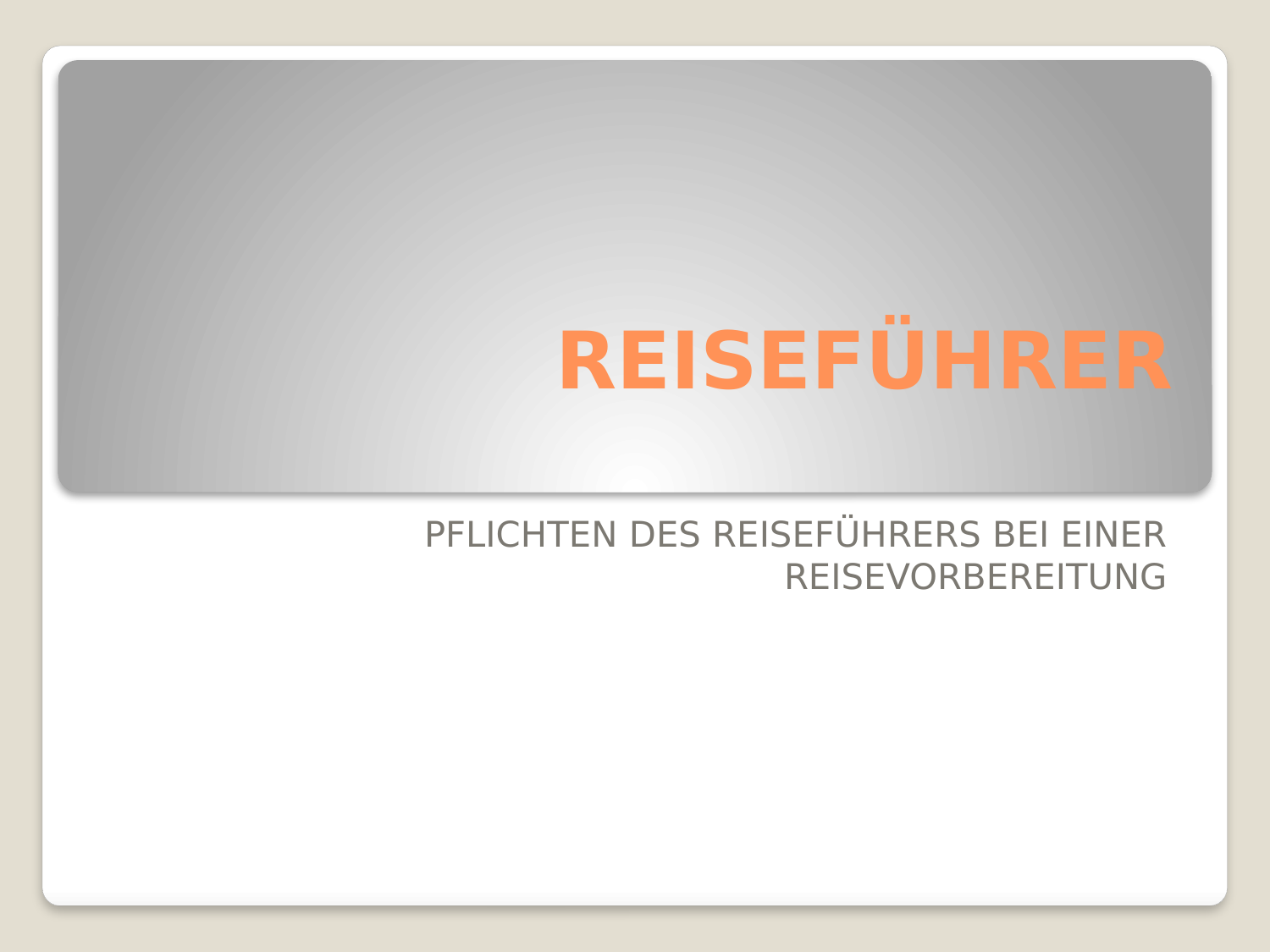

# REISEFÜHRER
PFLICHTEN DES REISEFÜHRERS BEI EINER REISEVORBEREITUNG